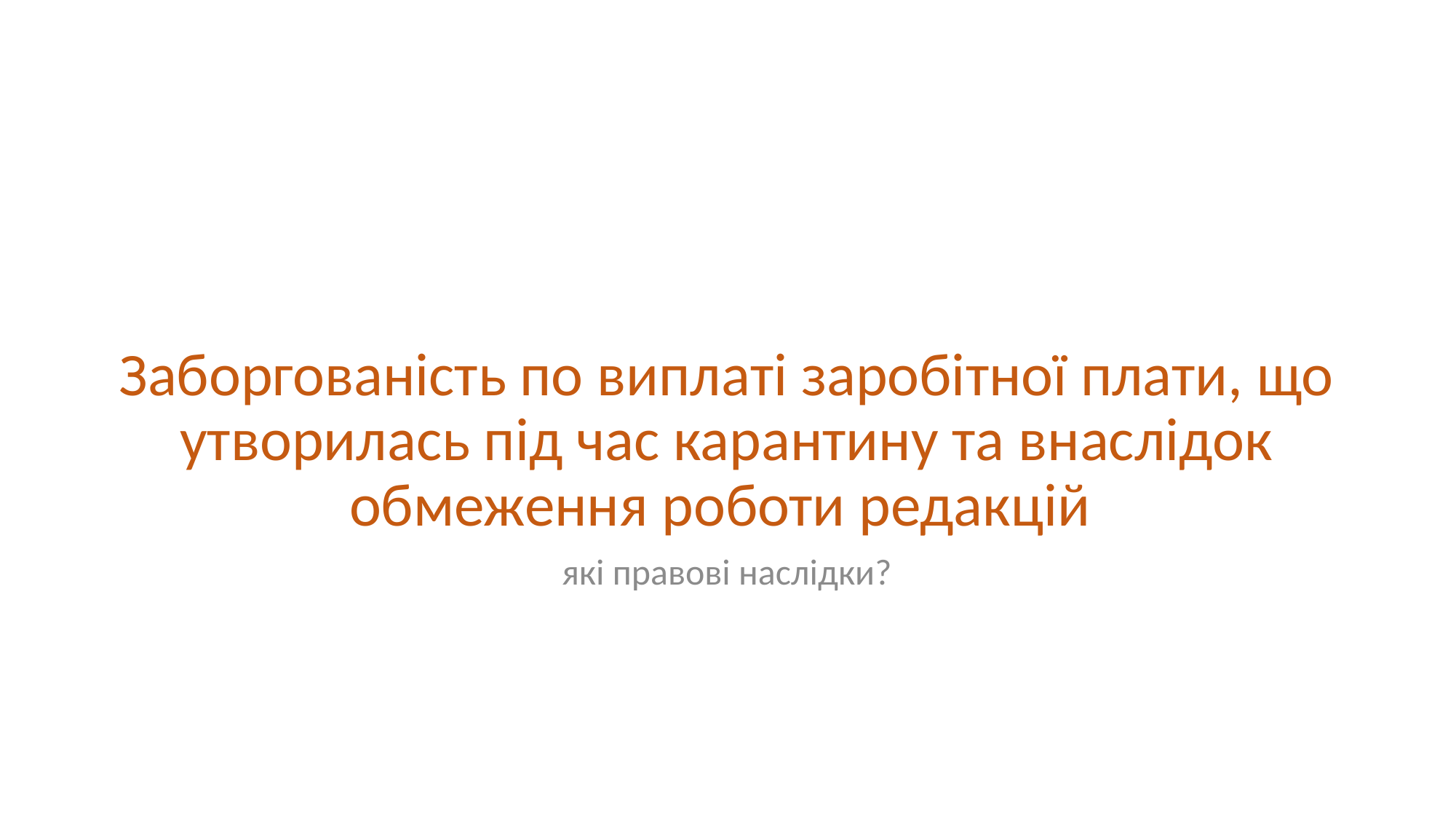

# Заборгованість по виплаті заробітної плати, що утворилась під час карантину та внаслідок обмеження роботи редакцій
які правові наслідки?